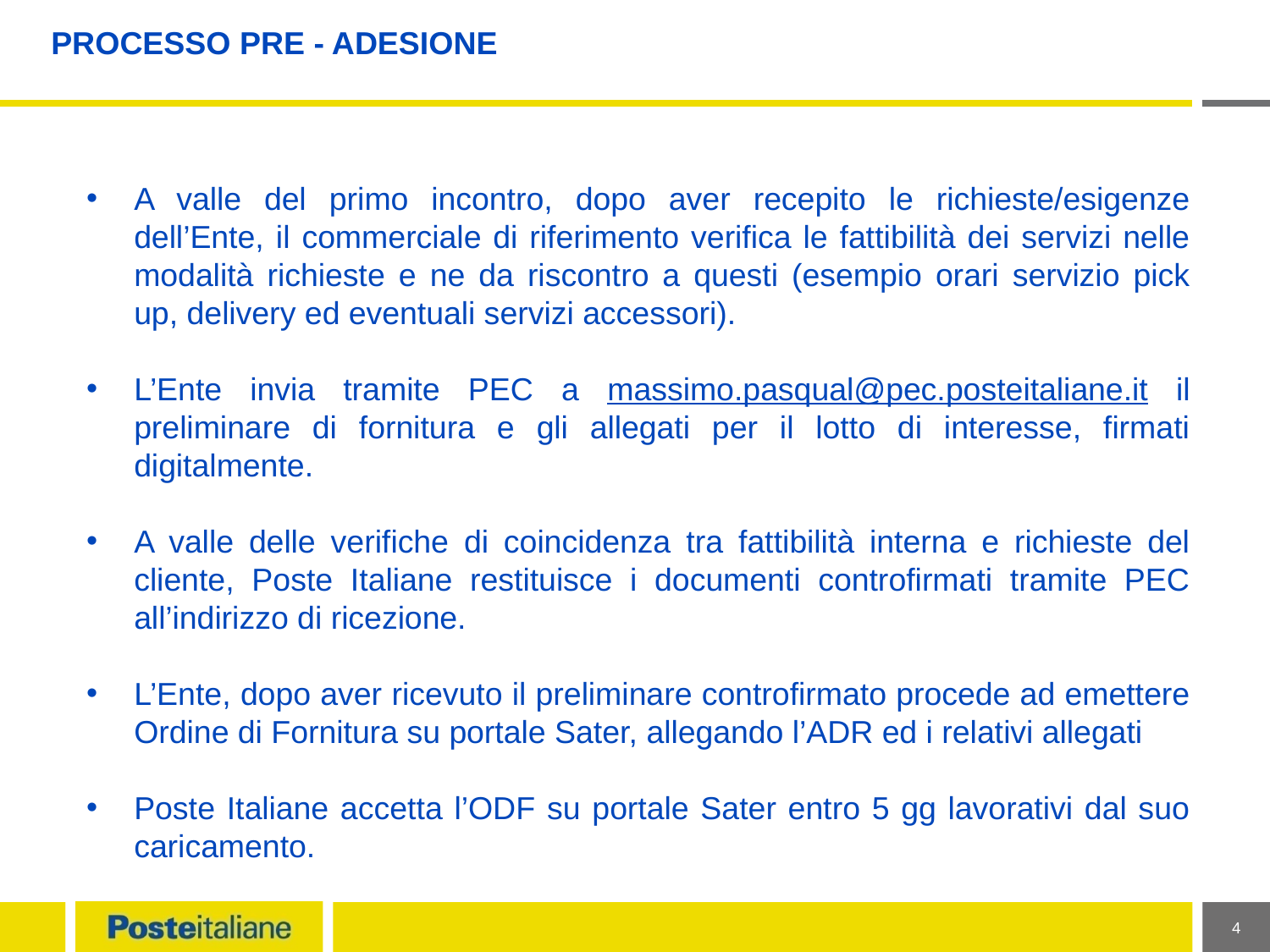

# PROCESSO PRE - ADESIONE
A valle del primo incontro, dopo aver recepito le richieste/esigenze dell’Ente, il commerciale di riferimento verifica le fattibilità dei servizi nelle modalità richieste e ne da riscontro a questi (esempio orari servizio pick up, delivery ed eventuali servizi accessori).

L’Ente invia tramite PEC a massimo.pasqual@pec.posteitaliane.it il preliminare di fornitura e gli allegati per il lotto di interesse, firmati digitalmente.

A valle delle verifiche di coincidenza tra fattibilità interna e richieste del cliente, Poste Italiane restituisce i documenti controfirmati tramite PEC all’indirizzo di ricezione.

L’Ente, dopo aver ricevuto il preliminare controfirmato procede ad emettere Ordine di Fornitura su portale Sater, allegando l’ADR ed i relativi allegati

Poste Italiane accetta l’ODF su portale Sater entro 5 gg lavorativi dal suo caricamento.
4